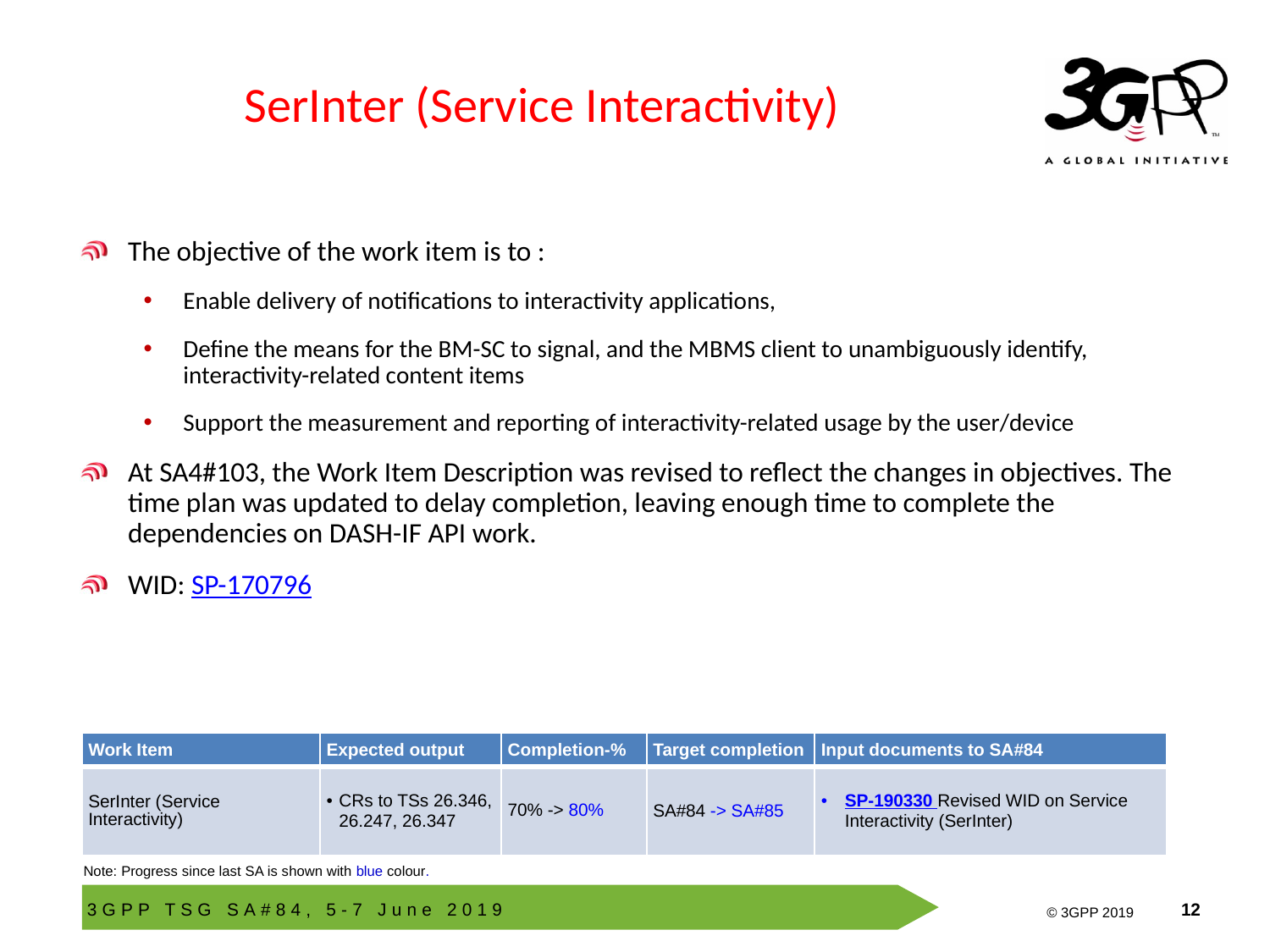

# SerInter (Service Interactivity)
The objective of the work item is to :
Enable delivery of notifications to interactivity applications,
Define the means for the BM-SC to signal, and the MBMS client to unambiguously identify, interactivity-related content items
Support the measurement and reporting of interactivity-related usage by the user/device
At SA4#103, the Work Item Description was revised to reflect the changes in objectives. The time plan was updated to delay completion, leaving enough time to complete the dependencies on DASH-IF API work.
WID: SP-170796

| Work Item | Expected output | Completion-% | Target completion | Input documents to SA#84 |
| --- | --- | --- | --- | --- |
| SerInter (Service Interactivity) | CRs to TSs 26.346, 26.247, 26.347 | 70% -> 80% | SA#84 -> SA#85 | SP-190330 Revised WID on Service Interactivity (SerInter) |
Note: Progress since last SA is shown with blue colour.